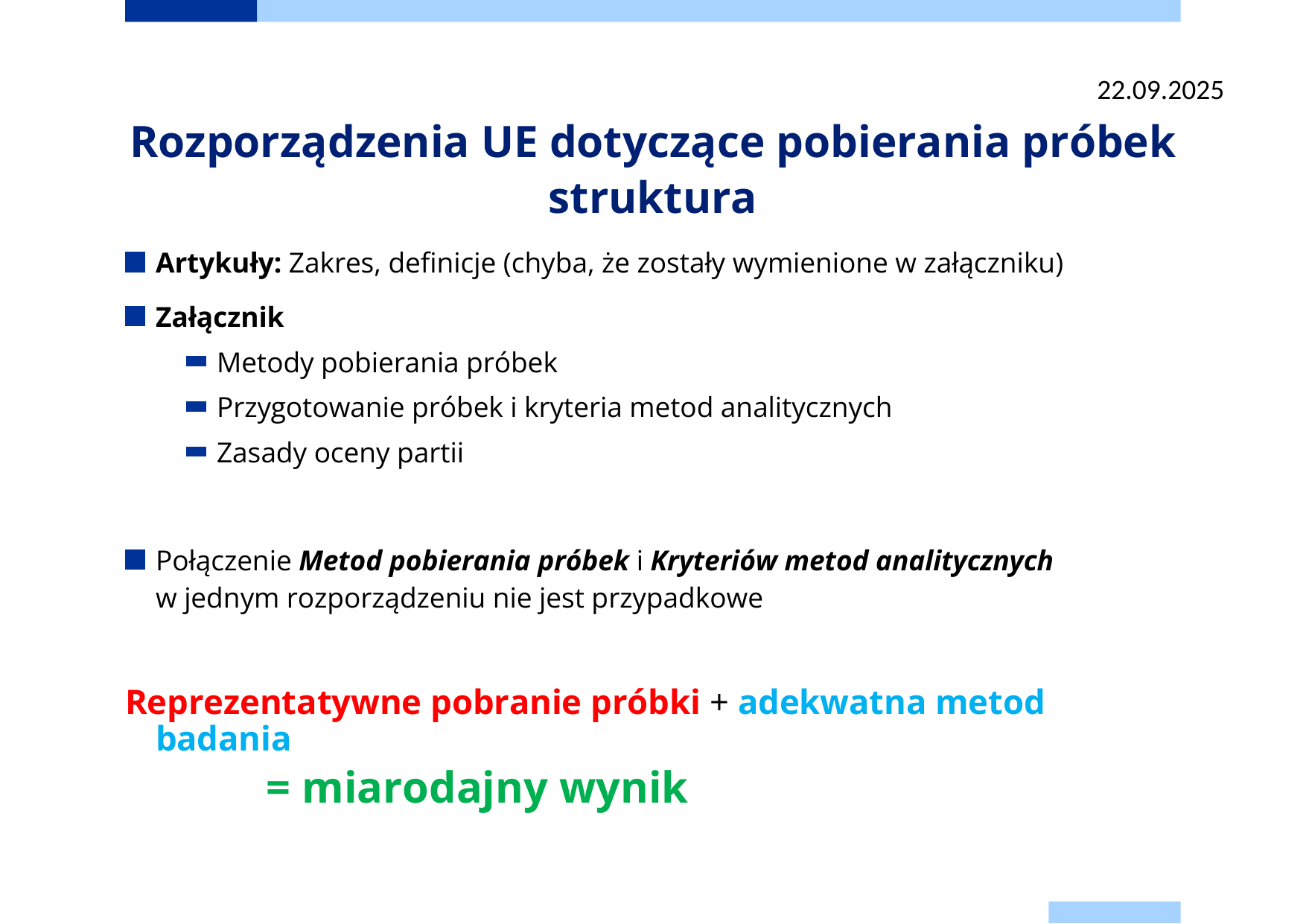

22.09.2025
# Rozporządzenia UE dotyczące pobierania próbek struktura
Artykuły: Zakres, definicje (chyba, że zostały wymienione w załączniku)
Załącznik
Metody pobierania próbek
Przygotowanie próbek i kryteria metod analitycznych
Zasady oceny partii

Połączenie Metod pobierania próbek i Kryteriów metod analitycznych
w jednym rozporządzeniu nie jest przypadkowe

Reprezentatywne pobranie próbki + adekwatna metod badania
			= miarodajny wynik